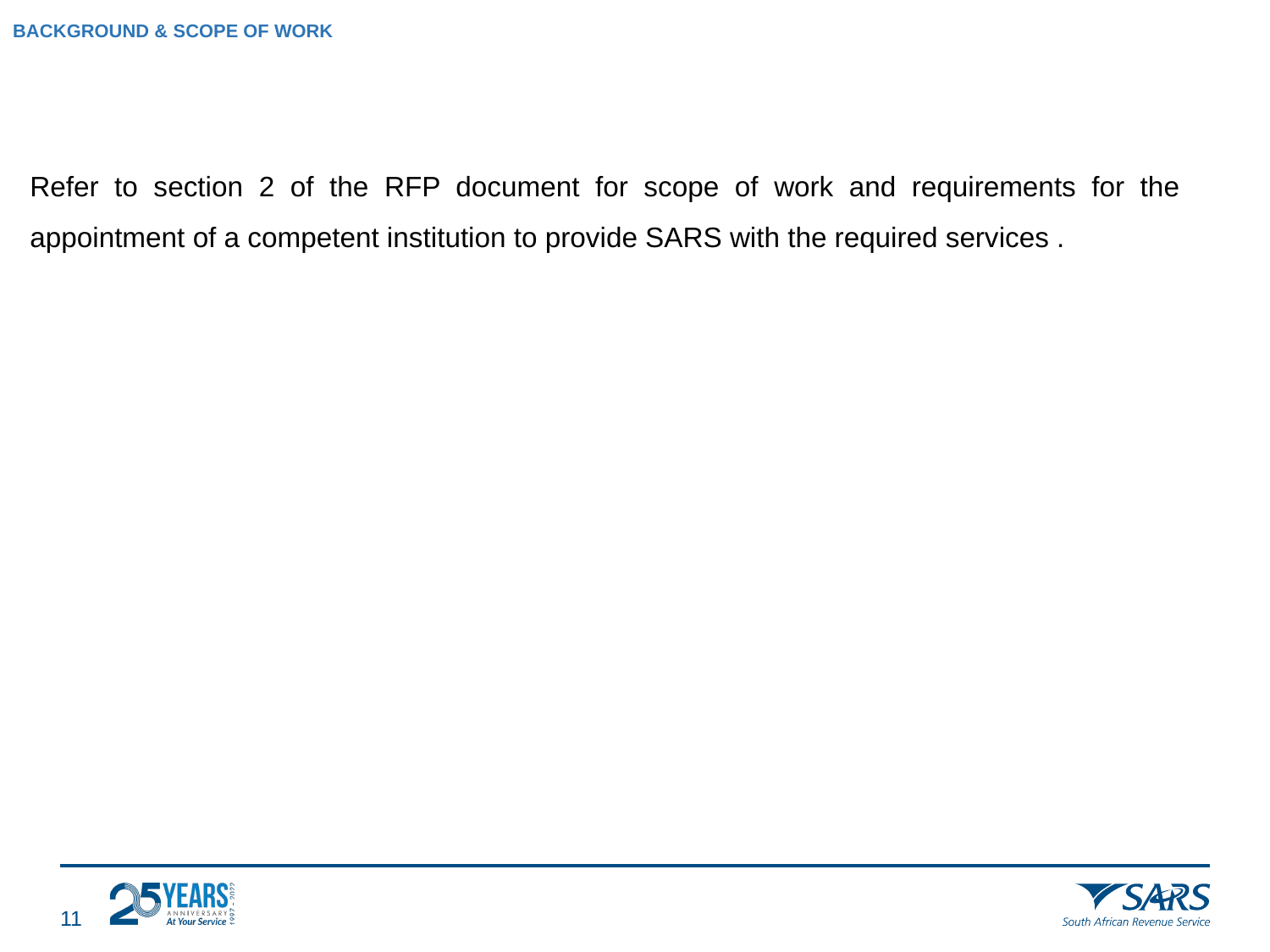

# BACKGROUND & SCOPE OF WORK
Refer to section 2 of the RFP document for scope of work and requirements for the appointment of a competent institution to provide SARS with the required services .
11